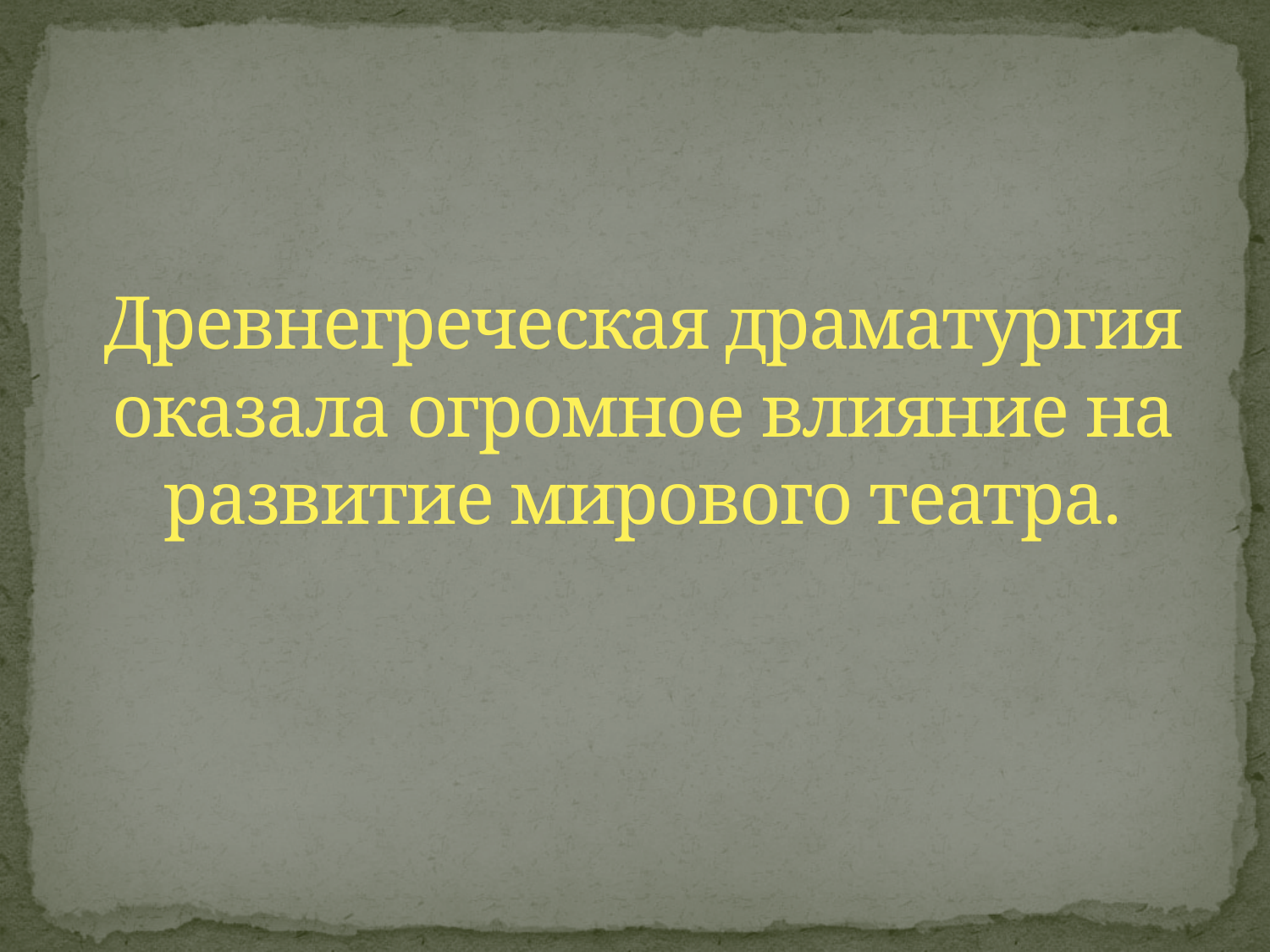

# Древнегреческая драматургия оказала огромное влияние на развитие мирового театра.